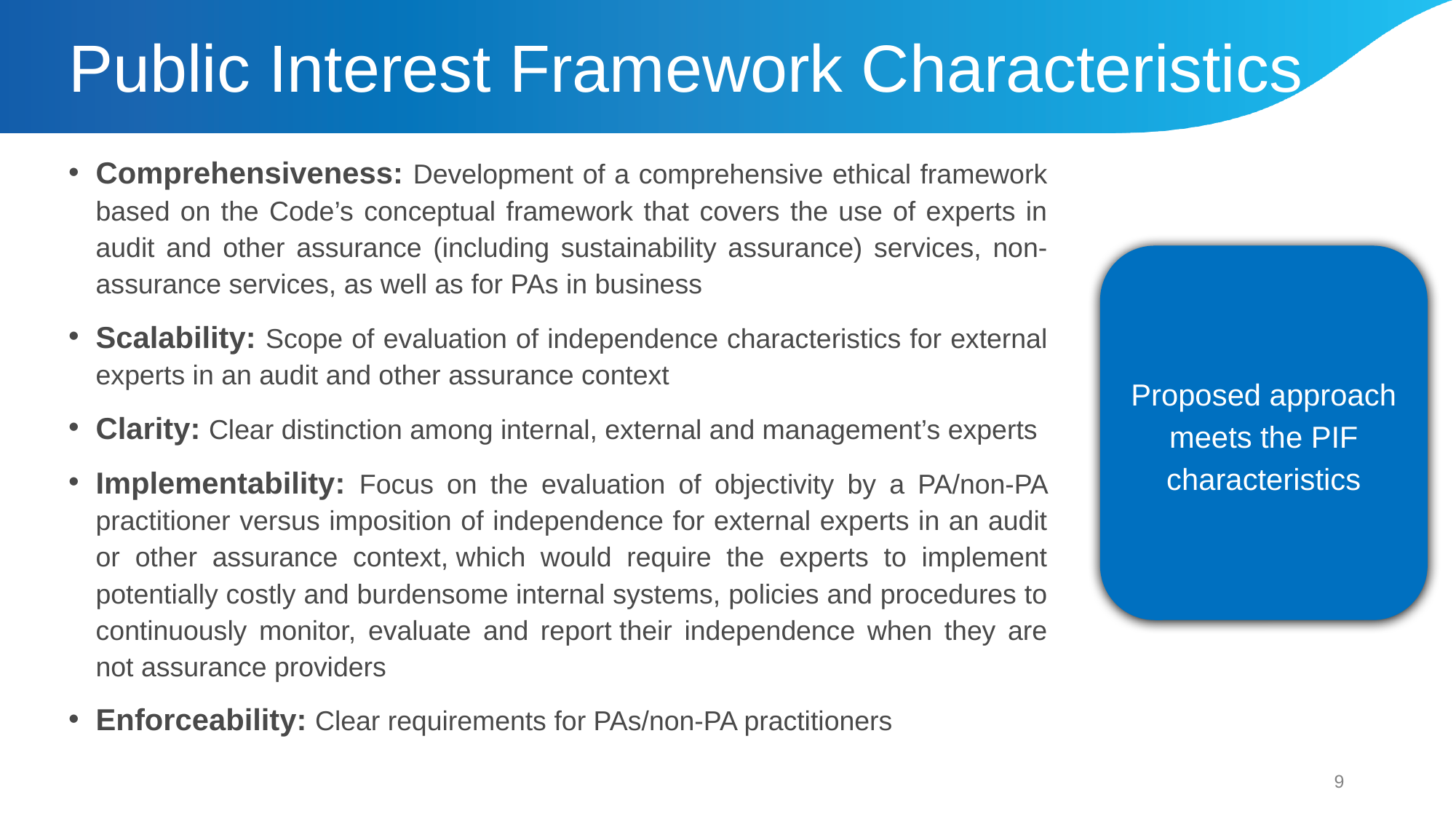

# Public Interest Framework Characteristics
Comprehensiveness: Development of a comprehensive ethical framework based on the Code’s conceptual framework that covers the use of experts in audit and other assurance (including sustainability assurance) services, non-assurance services, as well as for PAs in business
Scalability: Scope of evaluation of independence characteristics for external experts in an audit and other assurance context
Clarity: Clear distinction among internal, external and management’s experts
Implementability: Focus on the evaluation of objectivity by a PA/non-PA practitioner versus imposition of independence for external experts in an audit or other assurance context, which would require the experts to implement potentially costly and burdensome internal systems, policies and procedures to continuously monitor, evaluate and report their independence when they are not assurance providers
Enforceability: Clear requirements for PAs/non-PA practitioners
Proposed approach meets the PIF characteristics
9